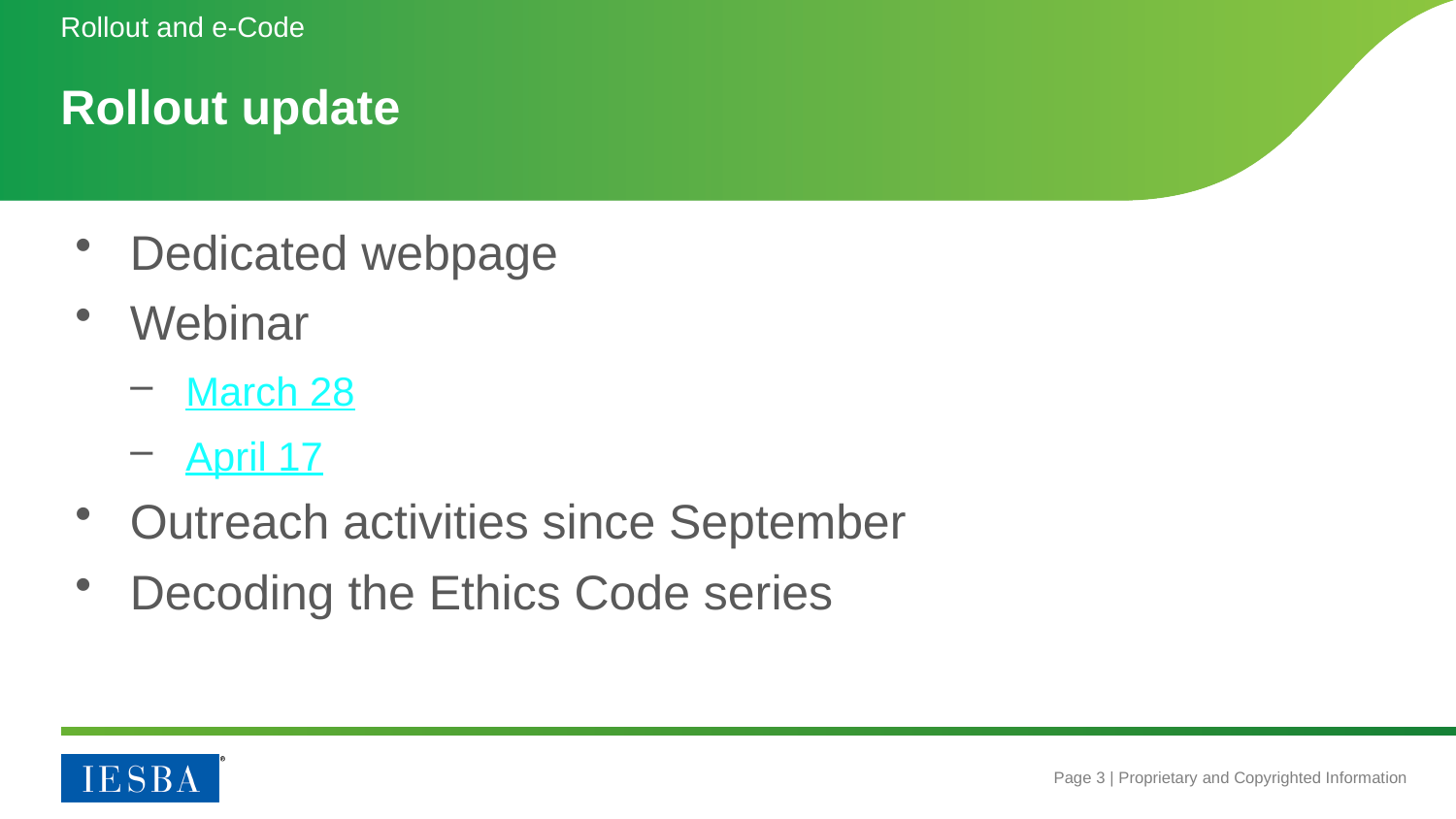

Rollout and e-Code

# Rollout update
Dedicated webpage
Webinar
March 28
April 17
Outreach activities since September
Decoding the Ethics Code series